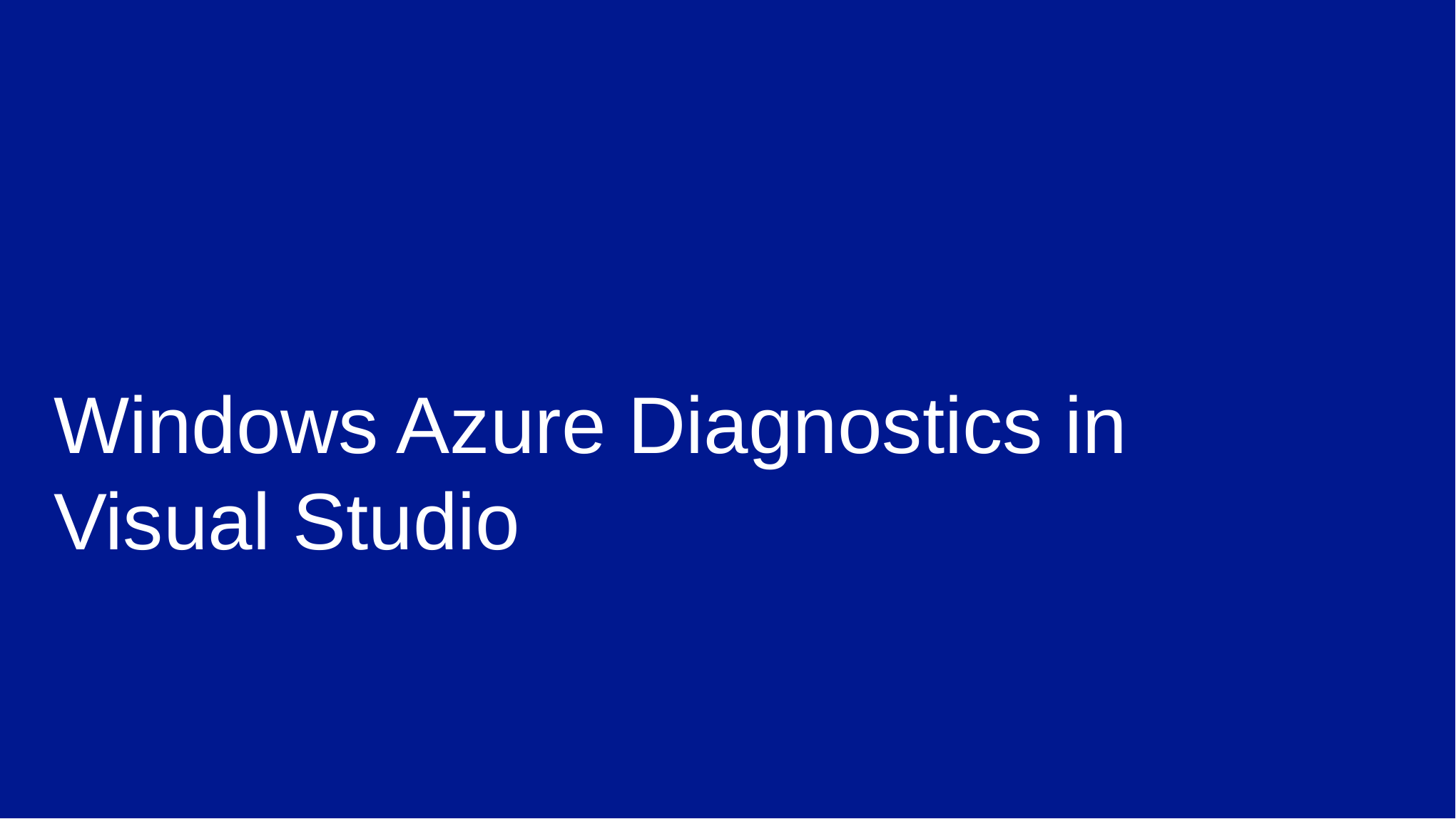

# Windows Azure Diagnostics in Visual Studio